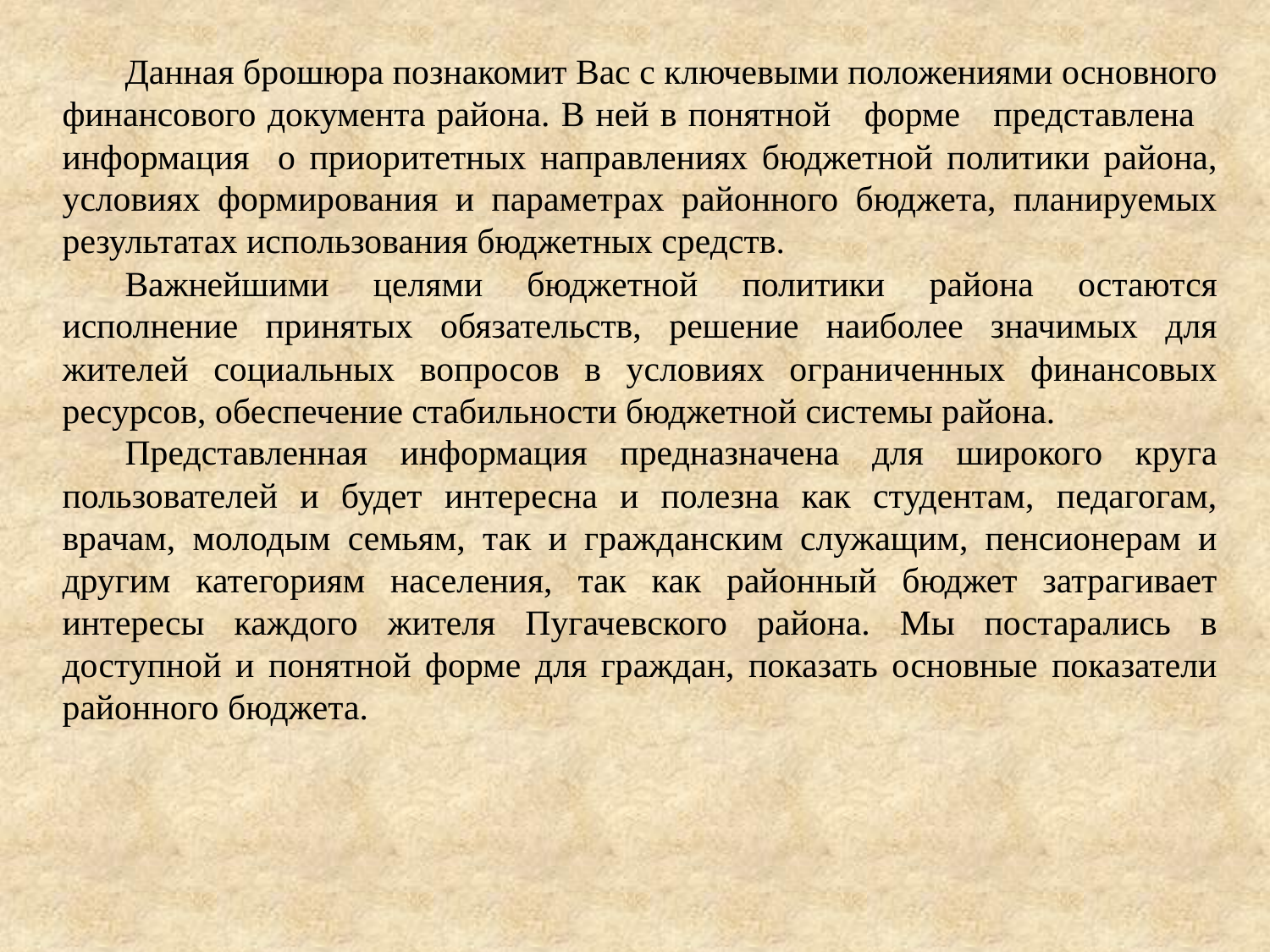

Данная брошюра познакомит Вас с ключевыми положениями основного финансового документа района. В ней в понятной   форме   представлена   информация  о приоритетных направлениях бюджетной политики района, условиях формирования и параметрах районного бюджета, планируемых результатах использования бюджетных средств.
Важнейшими целями бюджетной политики района остаются исполнение принятых обязательств, решение наиболее значимых для жителей социальных вопросов в условиях ограниченных финансовых ресурсов, обеспечение стабильности бюджетной системы района.
Представленная информация предназначена для широкого круга пользователей и будет интересна и полезна как студентам, педагогам, врачам, молодым семьям, так и гражданским служащим, пенсионерам и другим категориям населения, так как районный бюджет затрагивает интересы каждого жителя Пугачевского района. Мы постарались в доступной и понятной форме для граждан, показать основные показатели районного бюджета.